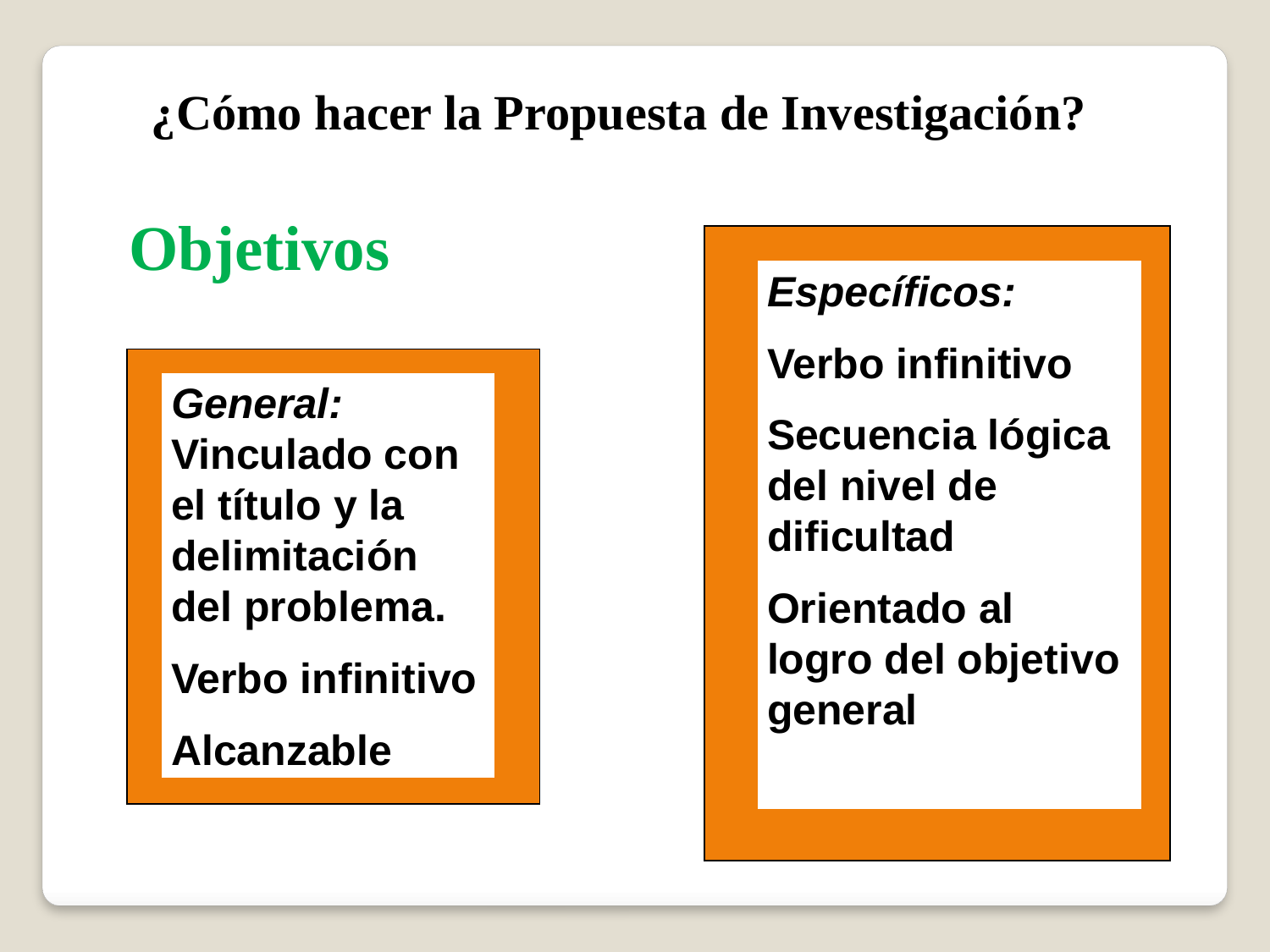

¿Cómo hacer la Propuesta de Investigación?
Objetivos

Específicos:
Verbo infinitivo
Secuencia lógica del nivel de dificultad
Orientado al logro del objetivo general

General: Vinculado con el título y la delimitación del problema.
Verbo infinitivo
Alcanzable